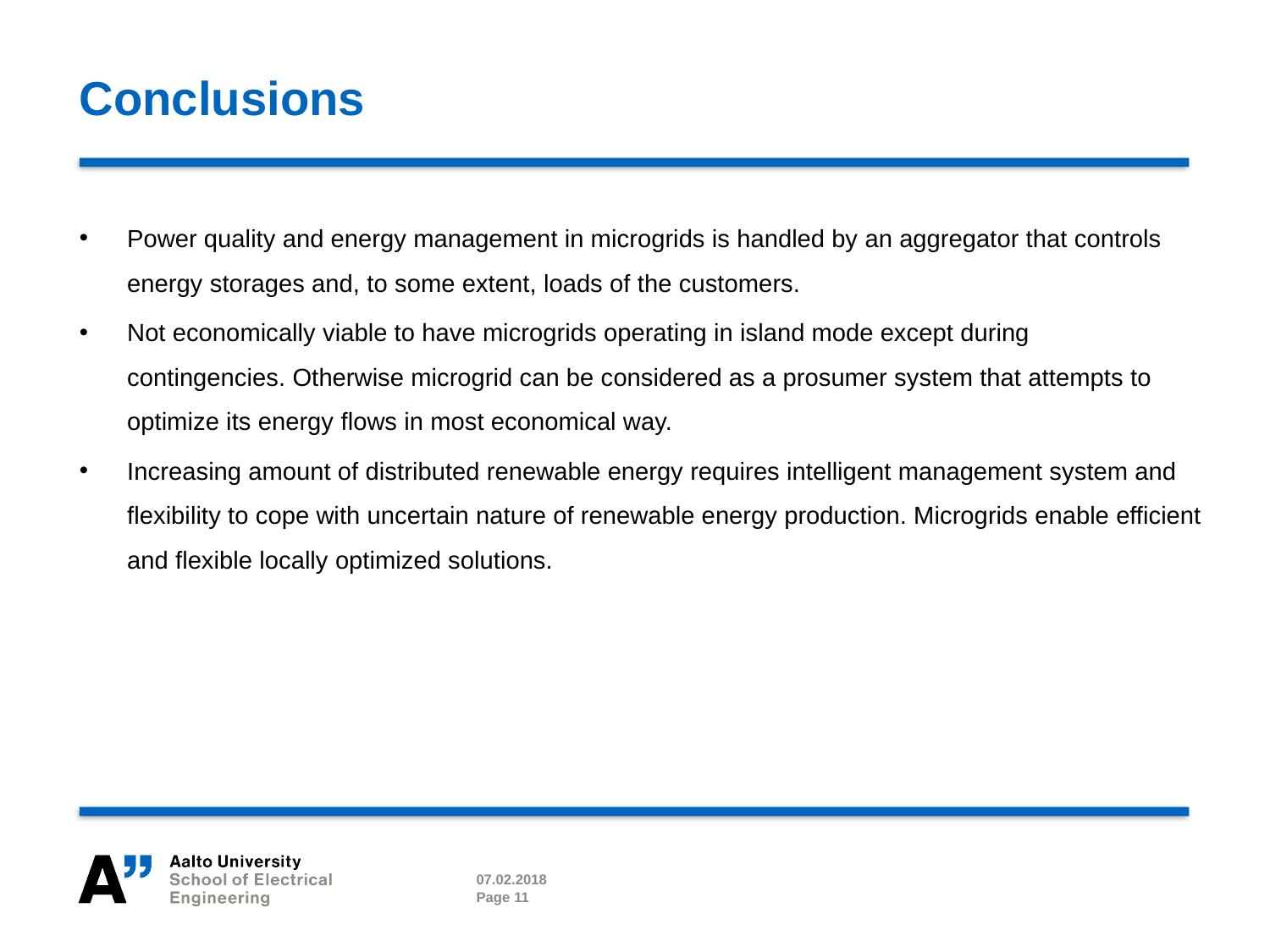

# Conclusions
Power quality and energy management in microgrids is handled by an aggregator that controls energy storages and, to some extent, loads of the customers.
Not economically viable to have microgrids operating in island mode except during contingencies. Otherwise microgrid can be considered as a prosumer system that attempts to optimize its energy flows in most economical way.
Increasing amount of distributed renewable energy requires intelligent management system and flexibility to cope with uncertain nature of renewable energy production. Microgrids enable efficient and flexible locally optimized solutions.

07.02.2018
Page 11